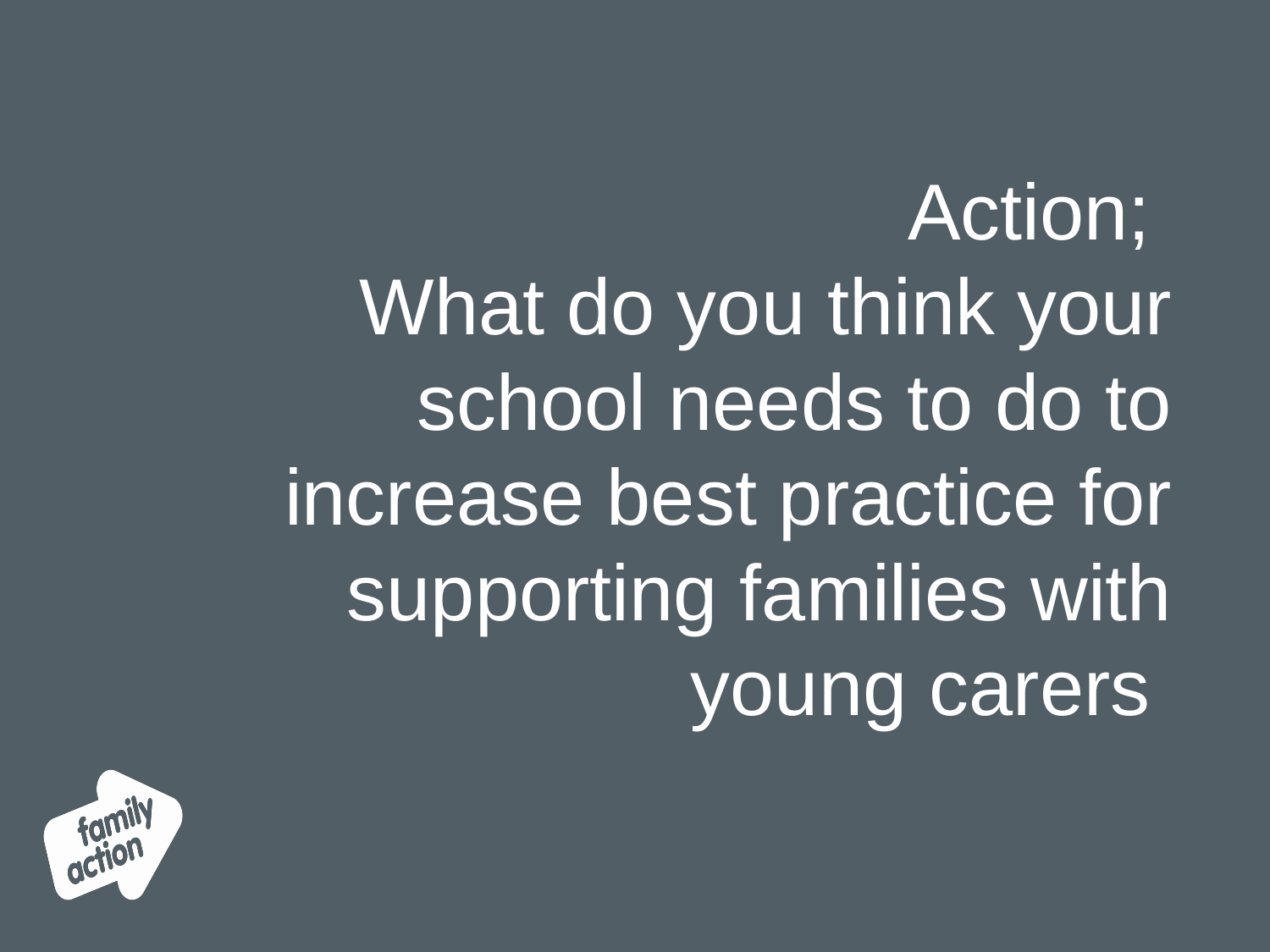

# Action; What do you think your school needs to do to increase best practice for supporting families with young carers